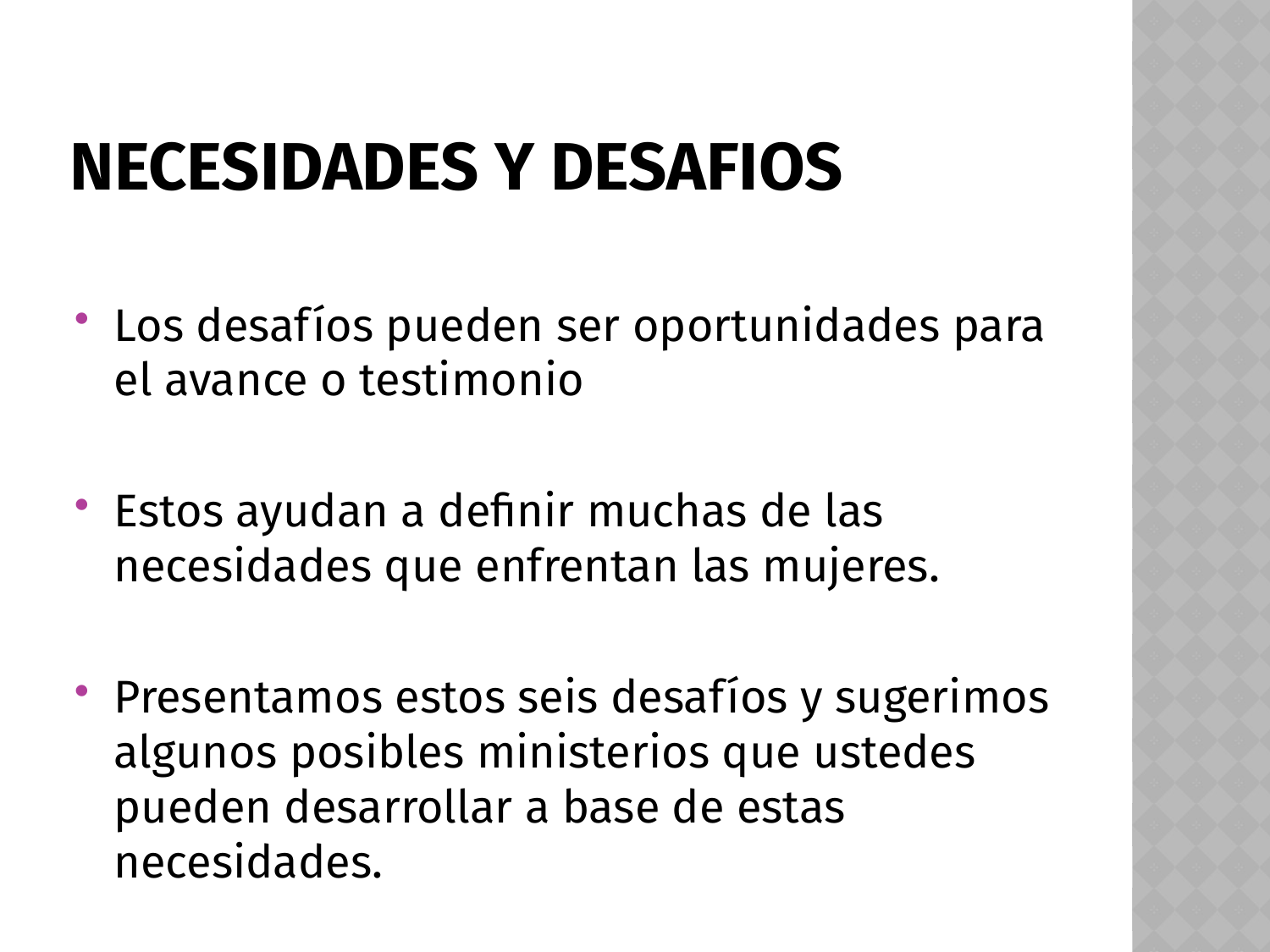

# NECESIDADES Y DESAFIOS

Los desafíos pueden ser oportunidades para el avance o testimonio

Estos ayudan a definir muchas de las necesidades que enfrentan las mujeres.

Presentamos estos seis desafíos y sugerimos algunos posibles ministerios que ustedes pueden desarrollar a base de estas necesidades.

     Sea creativa.